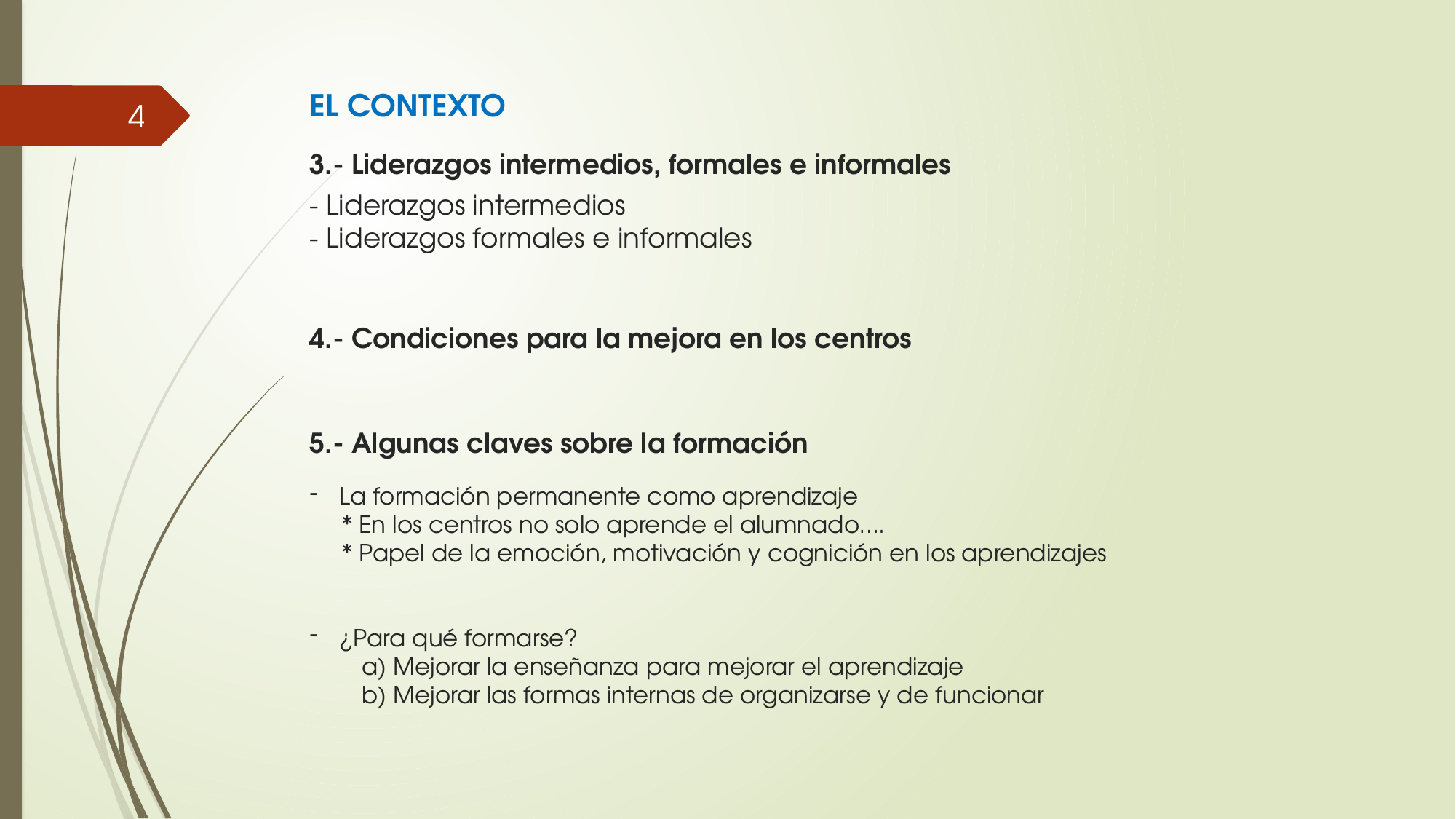

EL CONTEXTO
4
3.- Liderazgos intermedios, formales e informales
# - Liderazgos intermedios - Liderazgos formales e informales
4.- Condiciones para la mejora en los centros
5.- Algunas claves sobre la formación

La formación permanente como aprendizaje
     * En los centros no solo aprende el alumnado….
     * Papel de la emoción, motivación y cognición en los aprendizajes

¿Para qué formarse?
        a) Mejorar la enseñanza para mejorar el aprendizaje
        b) Mejorar las formas internas de organizarse y de funcionar